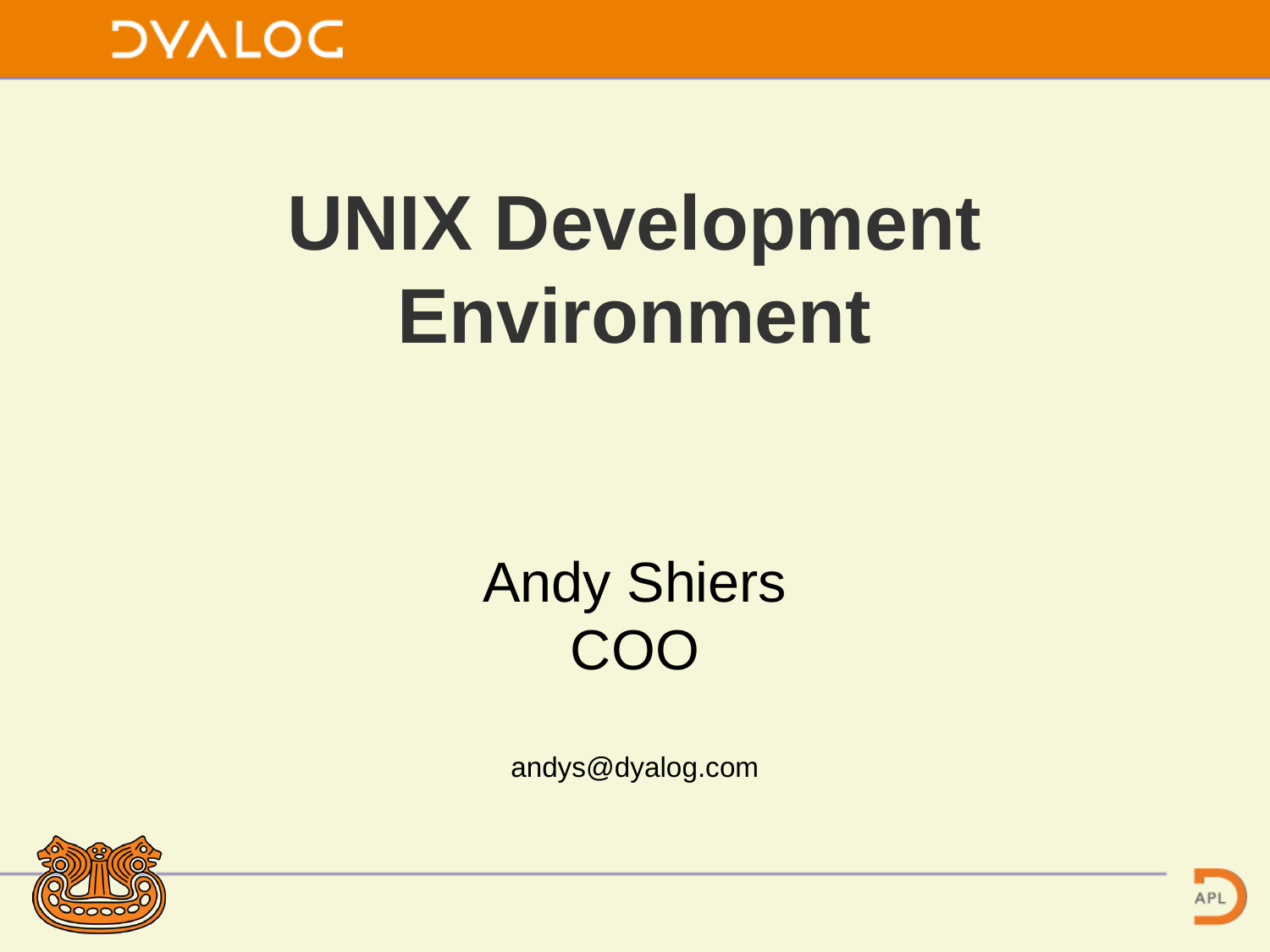

# UNIX Development Environment
Andy Shiers
COO

andys@dyalog.com